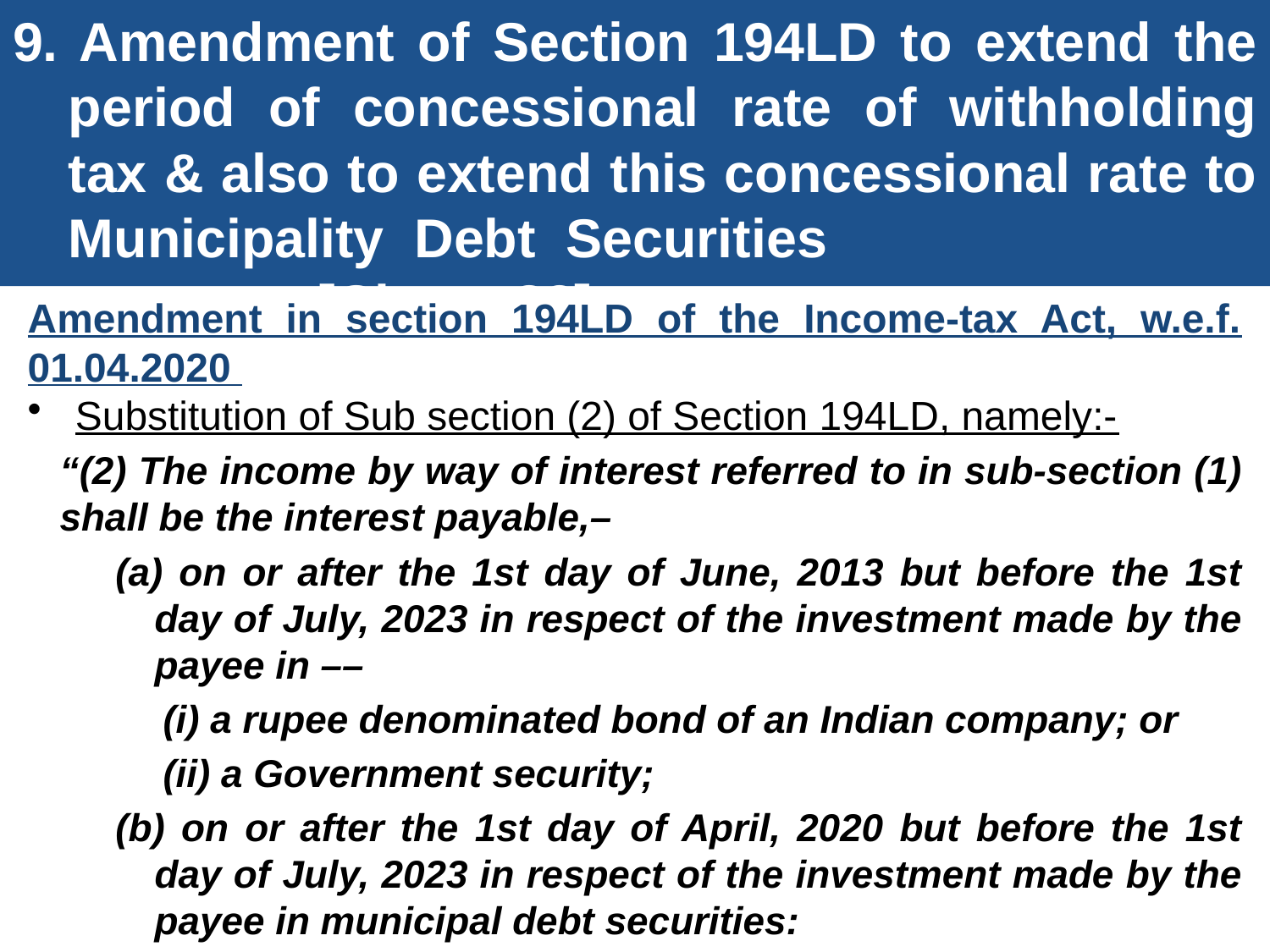

# 9. Amendment of Section 194LD to extend the period of concessional rate of withholding tax & also to extend this concessional rate to Municipality Debt Securities 					        [Clause83]
Amendment in section 194LD of the Income-tax Act, w.e.f. 01.04.2020
Substitution of Sub section (2) of Section 194LD, namely:-
“(2) The income by way of interest referred to in sub-section (1) shall be the interest payable,–
(a) on or after the 1st day of June, 2013 but before the 1st day of July, 2023 in respect of the investment made by the payee in ––
(i) a rupee denominated bond of an Indian company; or
(ii) a Government security;
(b) on or after the 1st day of April, 2020 but before the 1st day of July, 2023 in respect of the investment made by the payee in municipal debt securities:

68